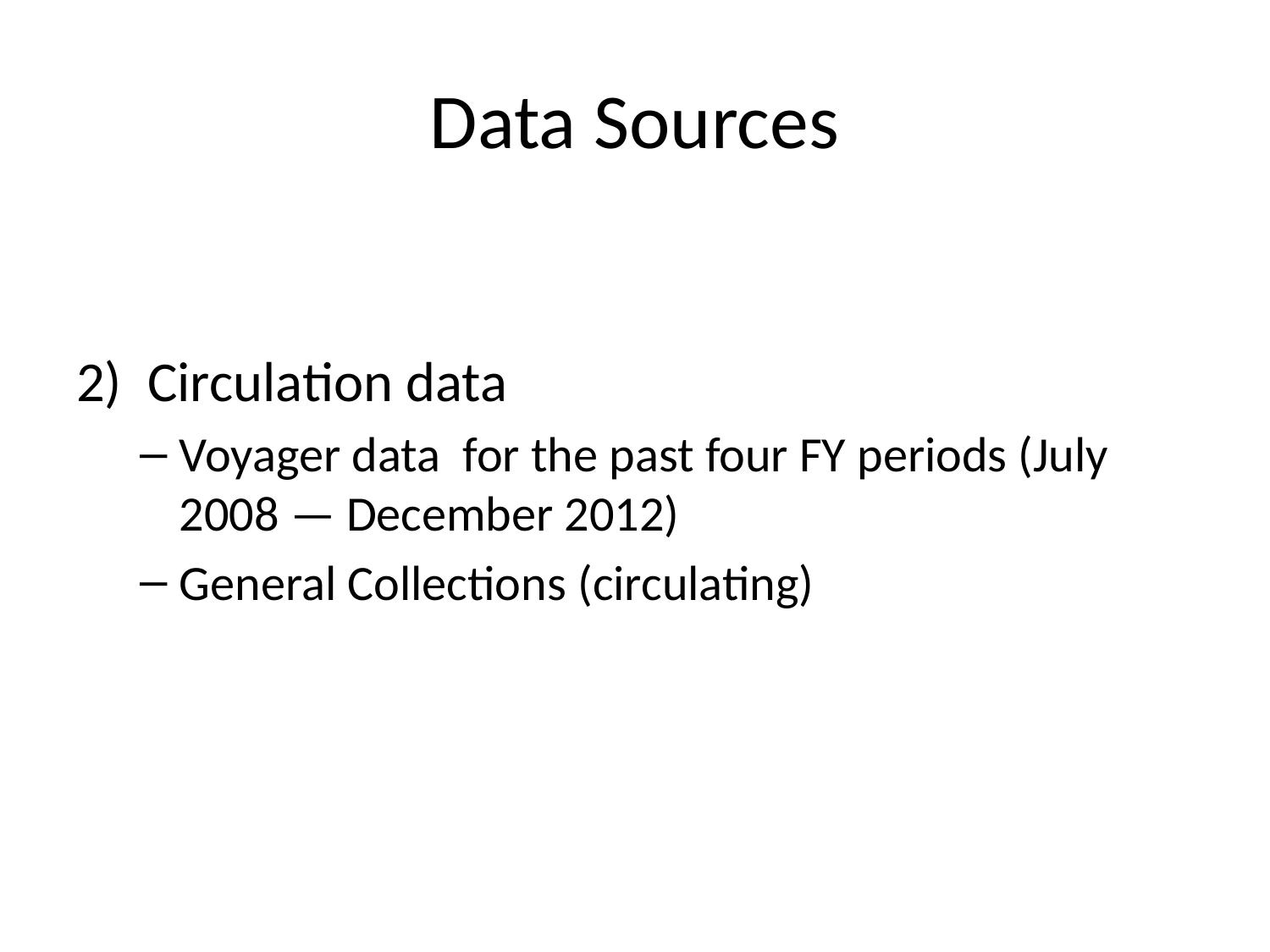

# Data Sources
Circulation data
Voyager data  for the past four FY periods (July 2008 — December 2012)
General Collections (circulating)